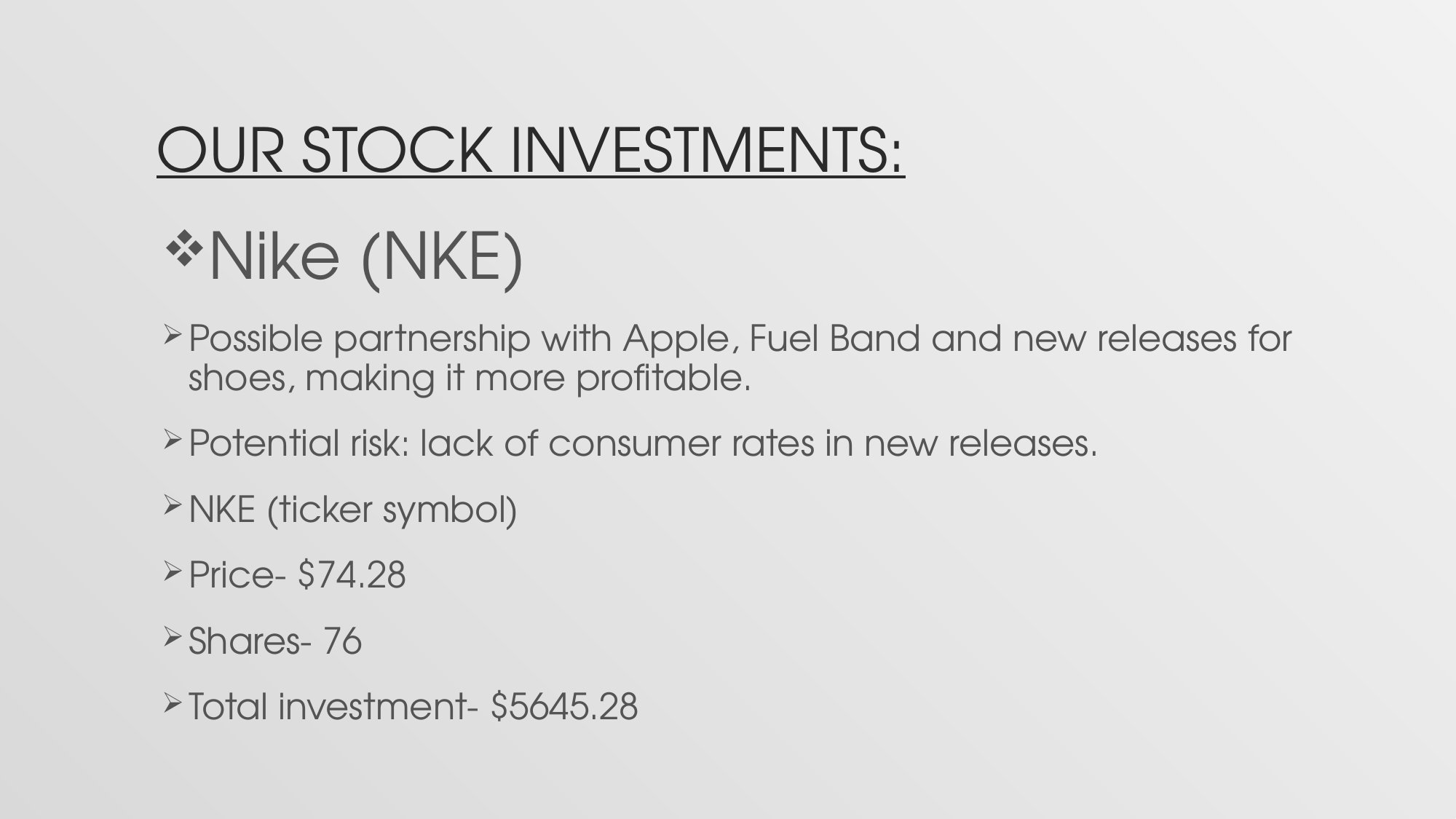

# Our Stock investments:
Nike (NKE)
Possible partnership with Apple, Fuel Band and new releases for shoes, making it more profitable.
Potential risk: lack of consumer rates in new releases.
NKE (ticker symbol)
Price- $74.28
Shares- 76
Total investment- $5645.28